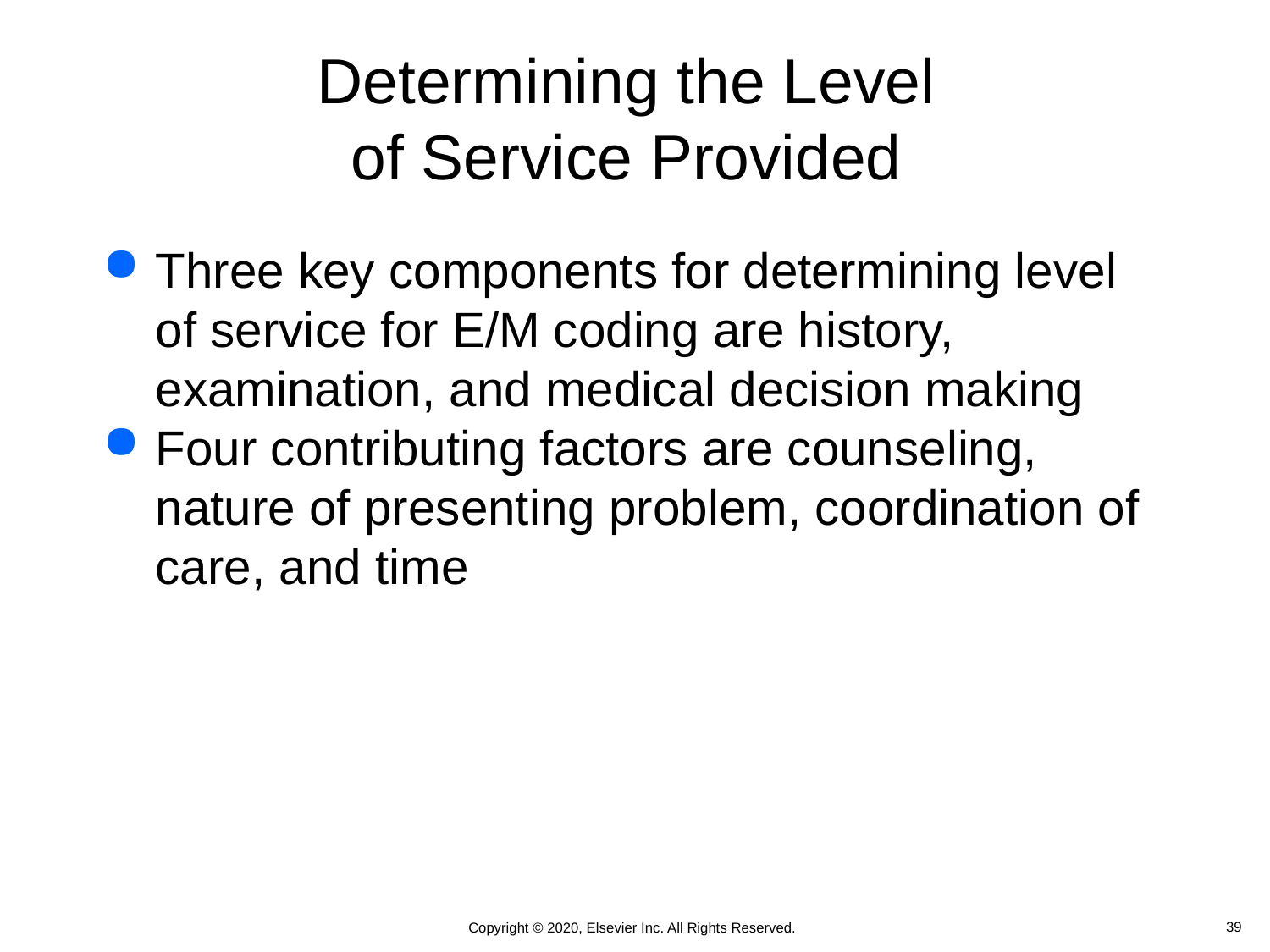

# Determining the Level of Service Provided
Three key components for determining level of service for E/M coding are history, examination, and medical decision making
Four contributing factors are counseling, nature of presenting problem, coordination of care, and time
 39